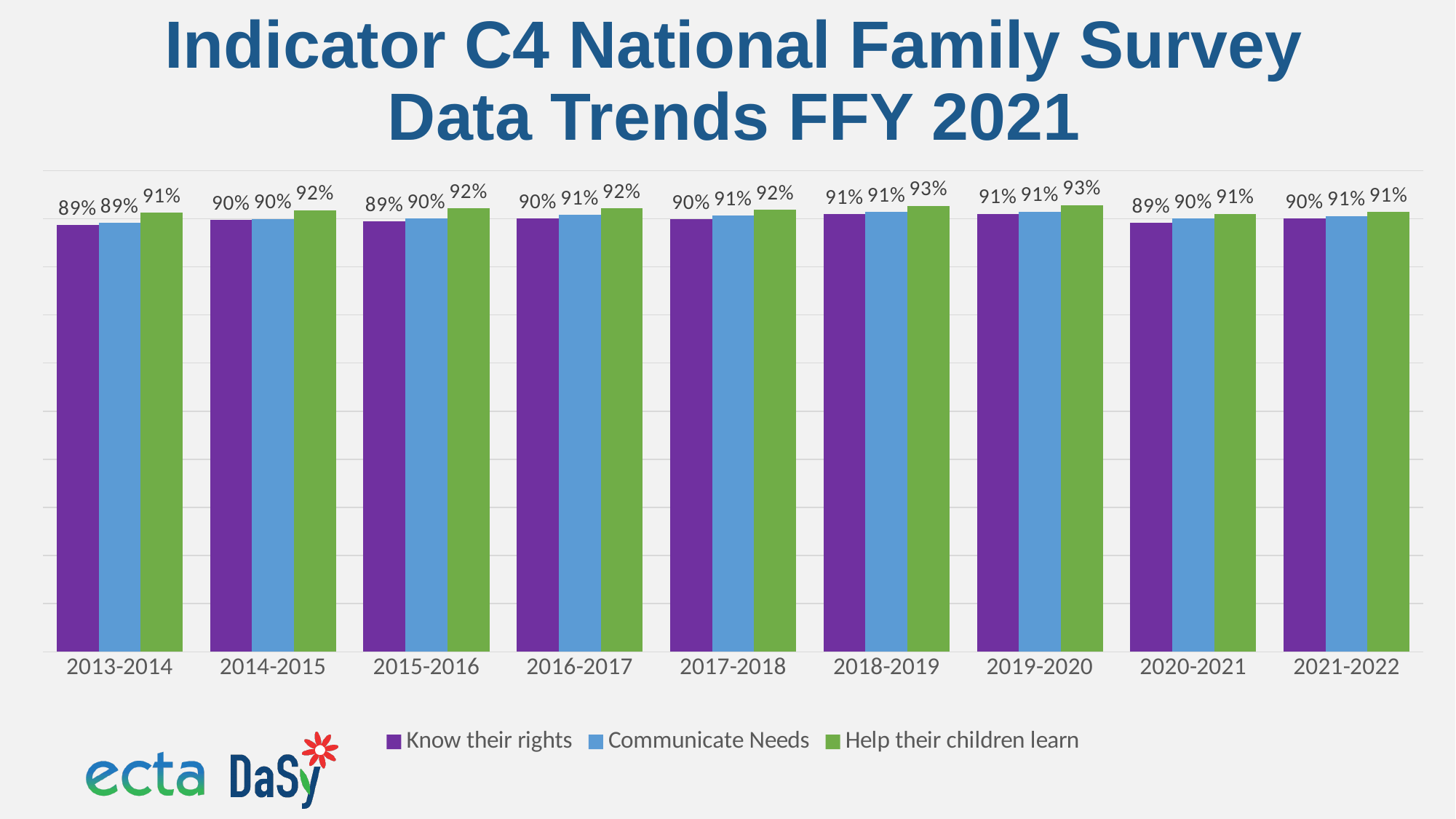

# Indicator C4 National Family Survey Data Trends FFY 2021

### Chart

| Category | Know their rights | Communicate Needs | Help their children learn |
|---|---|---|---|
| 2013-2014 | 0.8864385523065029 | 0.8906779423961805 | 0.9127089549165622 |
| 2014-2015 | 0.8968443197598615 | 0.8995673799536011 | 0.917860435726243 |
| 2015-2016 | 0.8944434882396508 | 0.9001193725602746 | 0.9217536931058351 |
| 2016-2017 | 0.9007885381517485 | 0.9074896387337347 | 0.9209786857466941 |
| 2017-2018 | 0.8983969561018509 | 0.9059959096075397 | 0.9185970435325873 |
| 2018-2019 | 0.9097014103959774 | 0.913886647685743 | 0.9267792246599132 |
| 2019-2020 | 0.9101508592278139 | 0.9146272498615462 | 0.9284571913753471 |
| 2020-2021 | 0.8912660674556858 | 0.9005770592099763 | 0.9099494846164504 |
| 2021-2022 | 0.8999017857142856 | 0.9056428571428571 | 0.9134000000000001 |